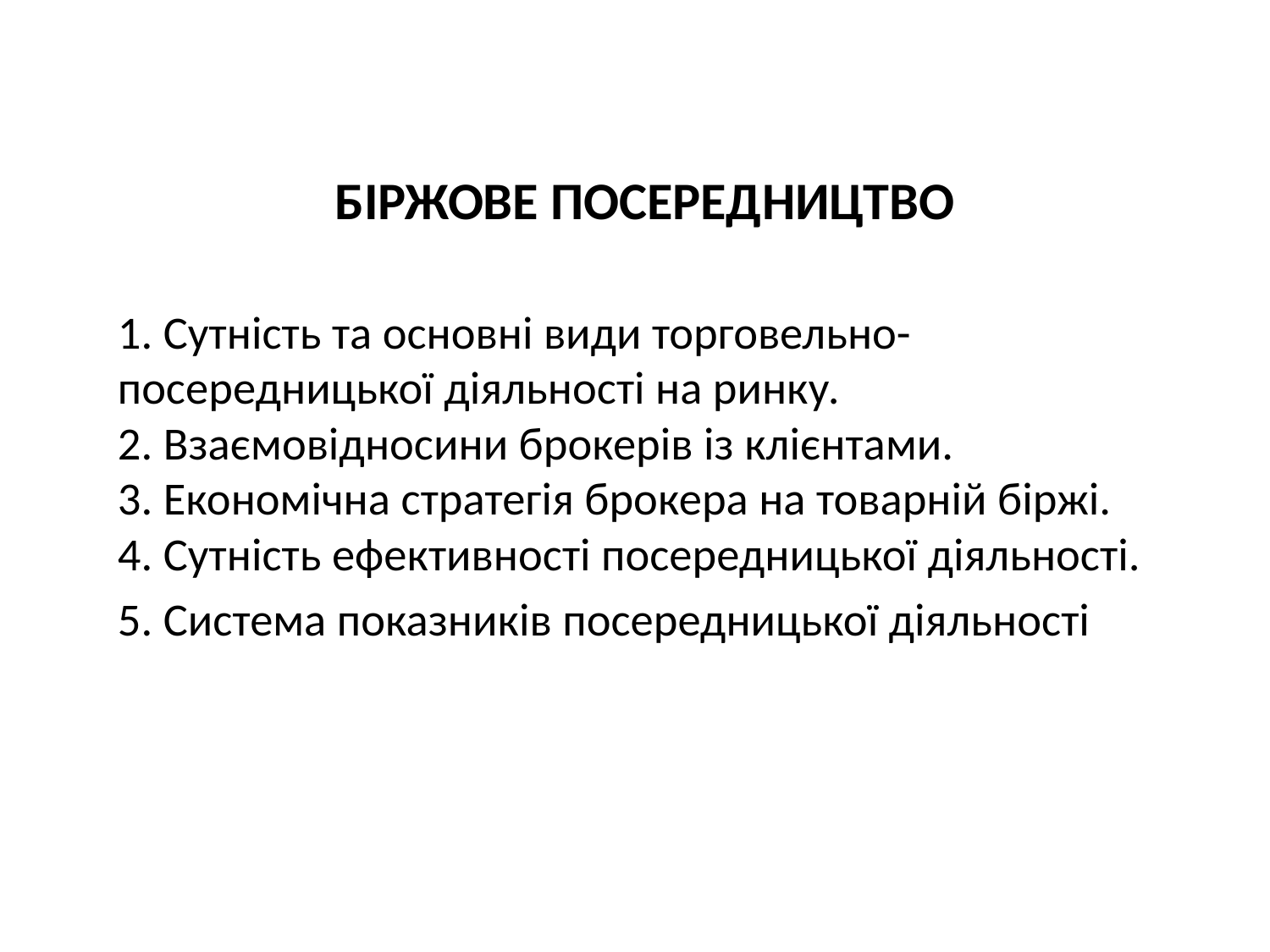

# БІРЖОВЕ ПОСЕРЕДНИЦТВО
1. Сутність та основні види торговельно-посередницької діяльності на ринку.
2. Взаємовідносини брокерів із клієнтами.
3. Економічна стратегія брокера на товарній біржі.
4. Сутність ефективності посередницької діяльності.
5. Система показників посередницької діяльності